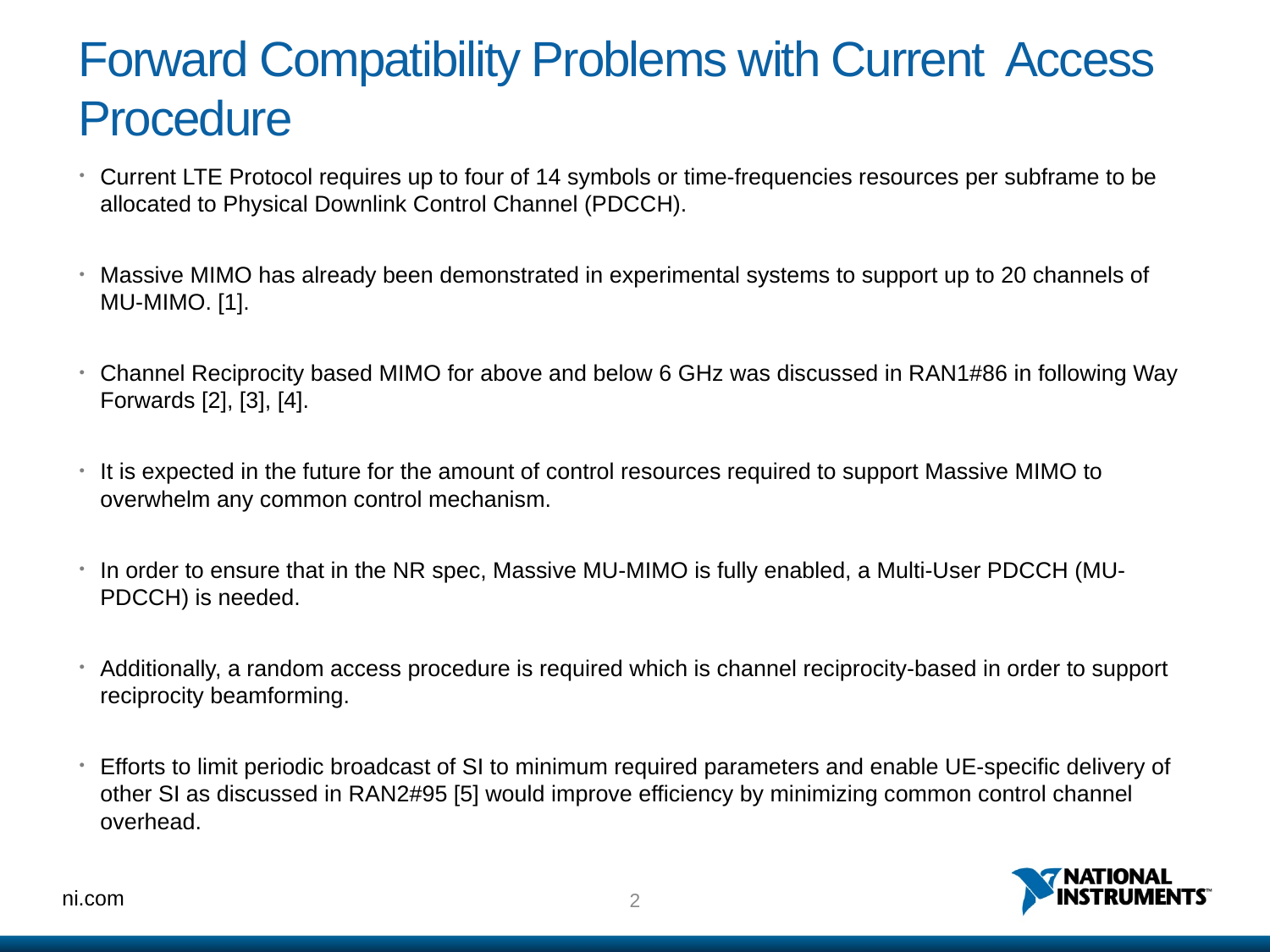

# Forward Compatibility Problems with Current  Access Procedure
Current LTE Protocol requires up to four of 14 symbols or time-frequencies resources per subframe to be allocated to Physical Downlink Control Channel (PDCCH).

Massive MIMO has already been demonstrated in experimental systems to support up to 20 channels of MU-MIMO. [1].

Channel Reciprocity based MIMO for above and below 6 GHz was discussed in RAN1#86 in following Way Forwards [2], [3], [4].

It is expected in the future for the amount of control resources required to support Massive MIMO to overwhelm any common control mechanism.

In order to ensure that in the NR spec, Massive MU-MIMO is fully enabled, a Multi-User PDCCH (MU-PDCCH) is needed.

Additionally, a random access procedure is required which is channel reciprocity-based in order to support reciprocity beamforming.

Efforts to limit periodic broadcast of SI to minimum required parameters and enable UE-specific delivery of other SI as discussed in RAN2#95 [5] would improve efficiency by minimizing common control channel overhead.